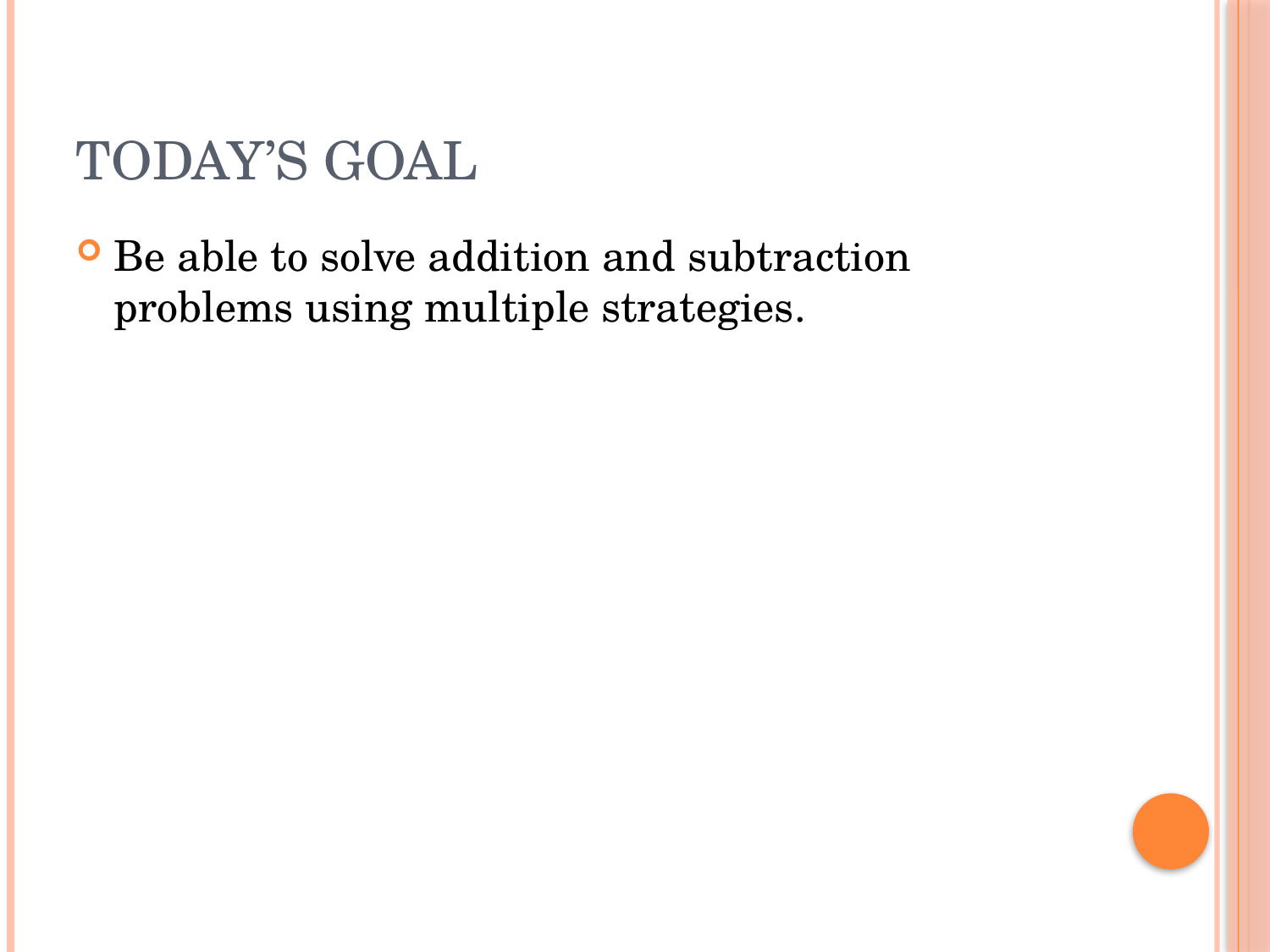

# Today’s Goal
Be able to solve addition and subtraction problems using multiple strategies.